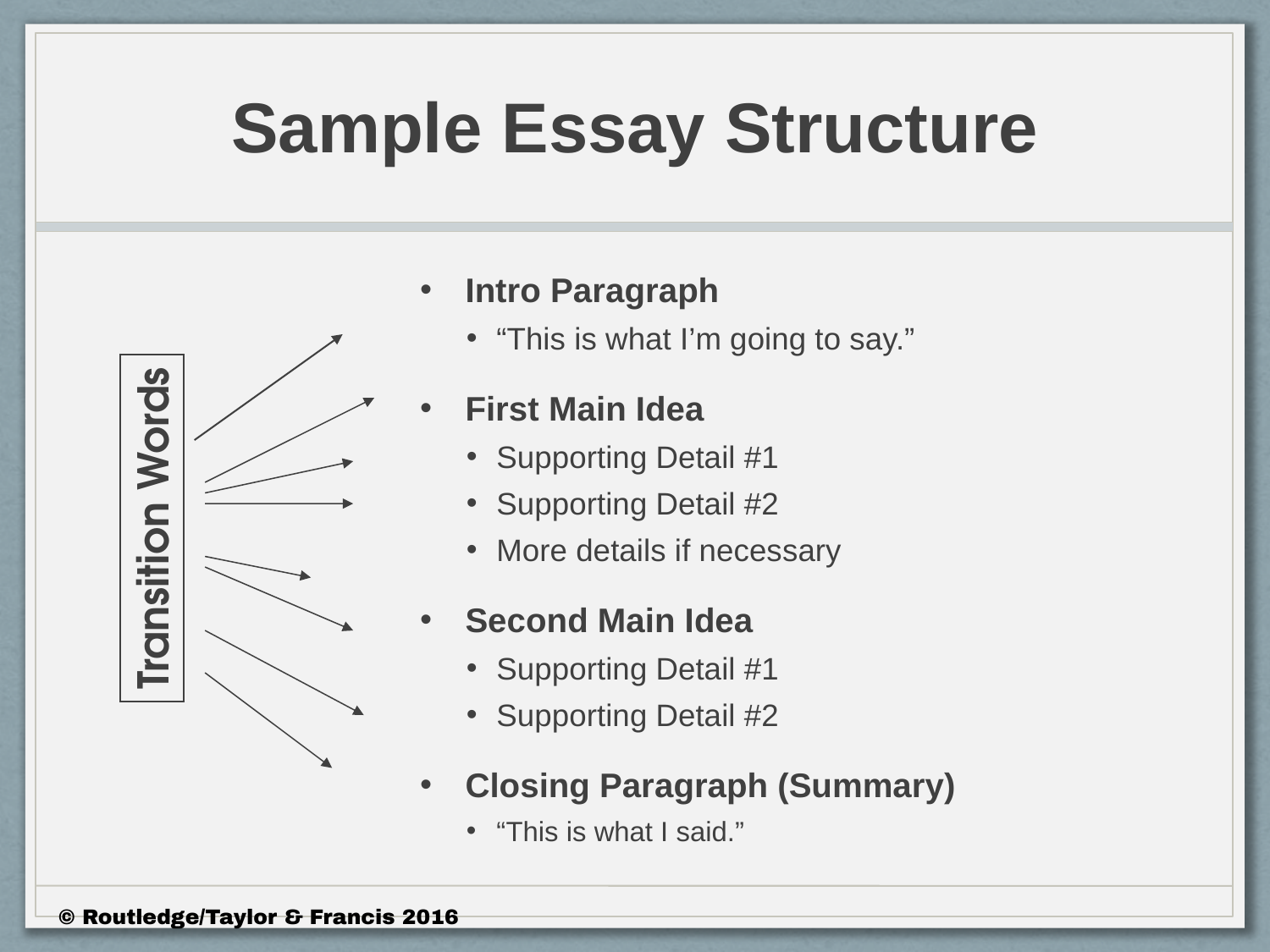

# Sample Essay Structure
Intro Paragraph
“This is what I’m going to say.”
First Main Idea
Supporting Detail #1
Supporting Detail #2
More details if necessary
Second Main Idea
Supporting Detail #1
Supporting Detail #2
Closing Paragraph (Summary)
“This is what I said.”

Transition Words

© Routledge/Taylor & Francis 2016